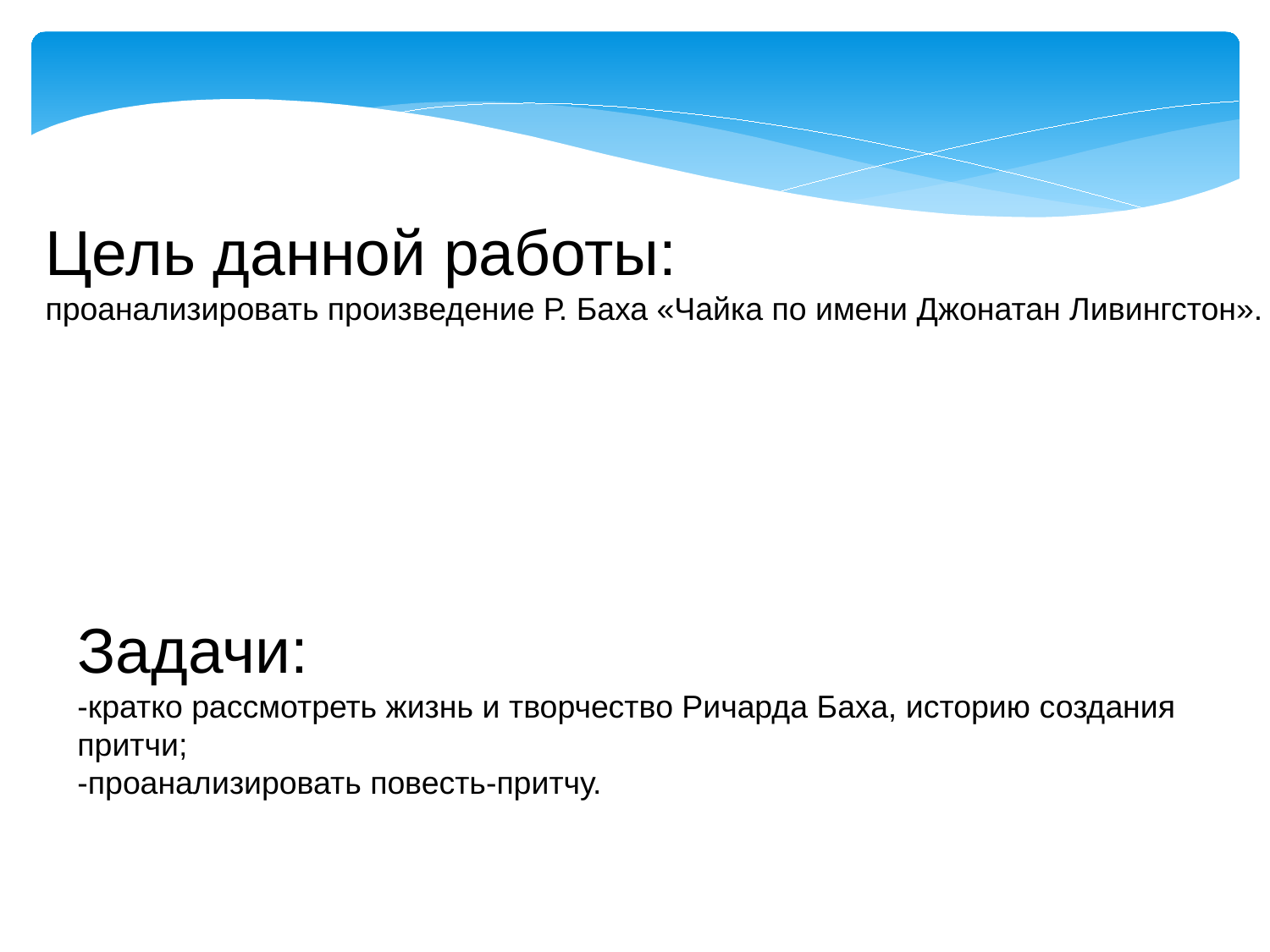

Цель данной работы:
проанализировать произведение Р. Баха «Чайка по имени Джонатан Ливингстон».

Задачи:
-кратко рассмотреть жизнь и творчество Ричарда Баха, историю создания притчи;
-проанализировать повесть-притчу.